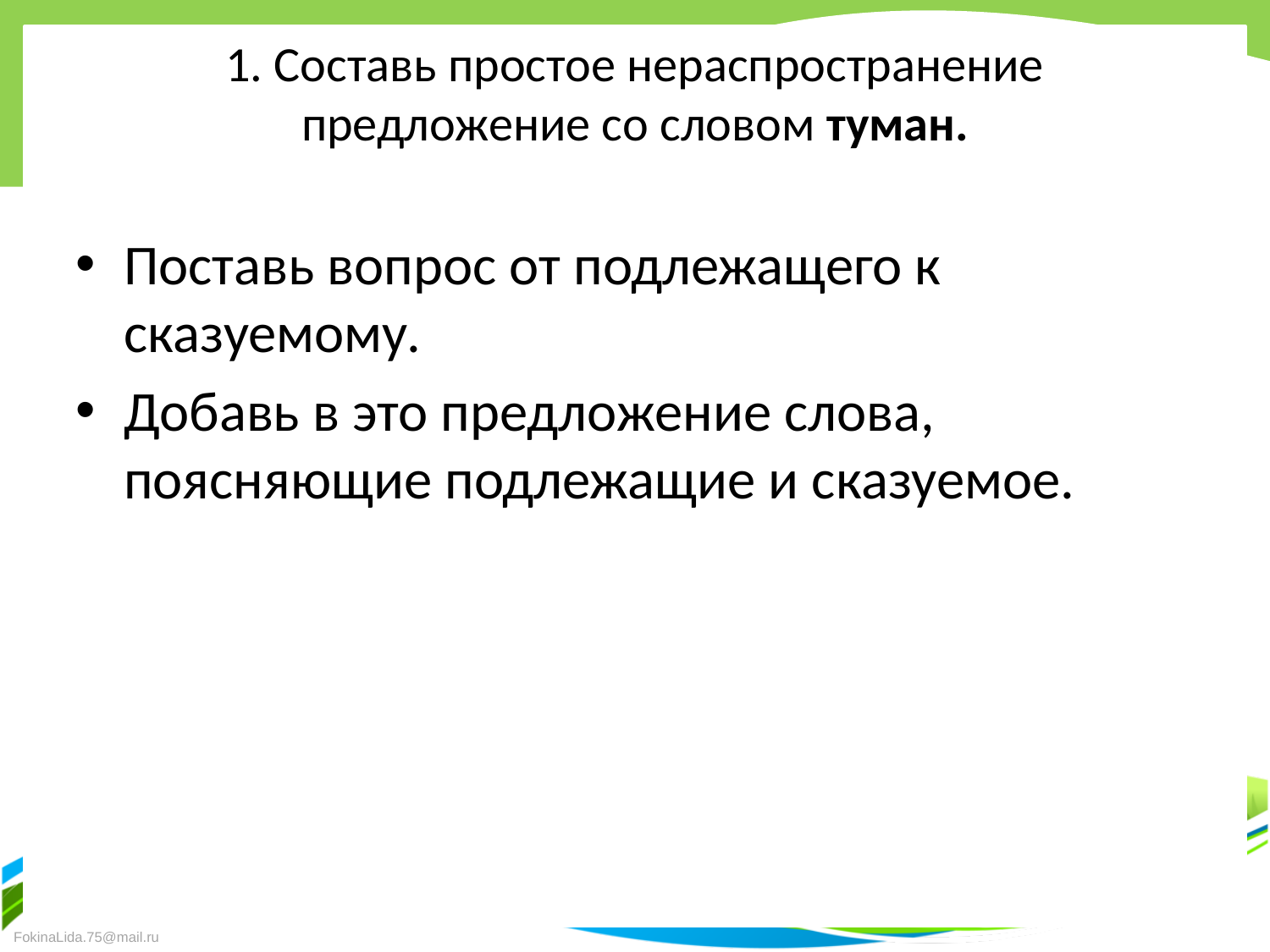

# 1. Составь простое нераспространение предложение со словом туман.
Поставь вопрос от подлежащего к сказуемому.
Добавь в это предложение слова, поясняющие подлежащие и сказуемое.